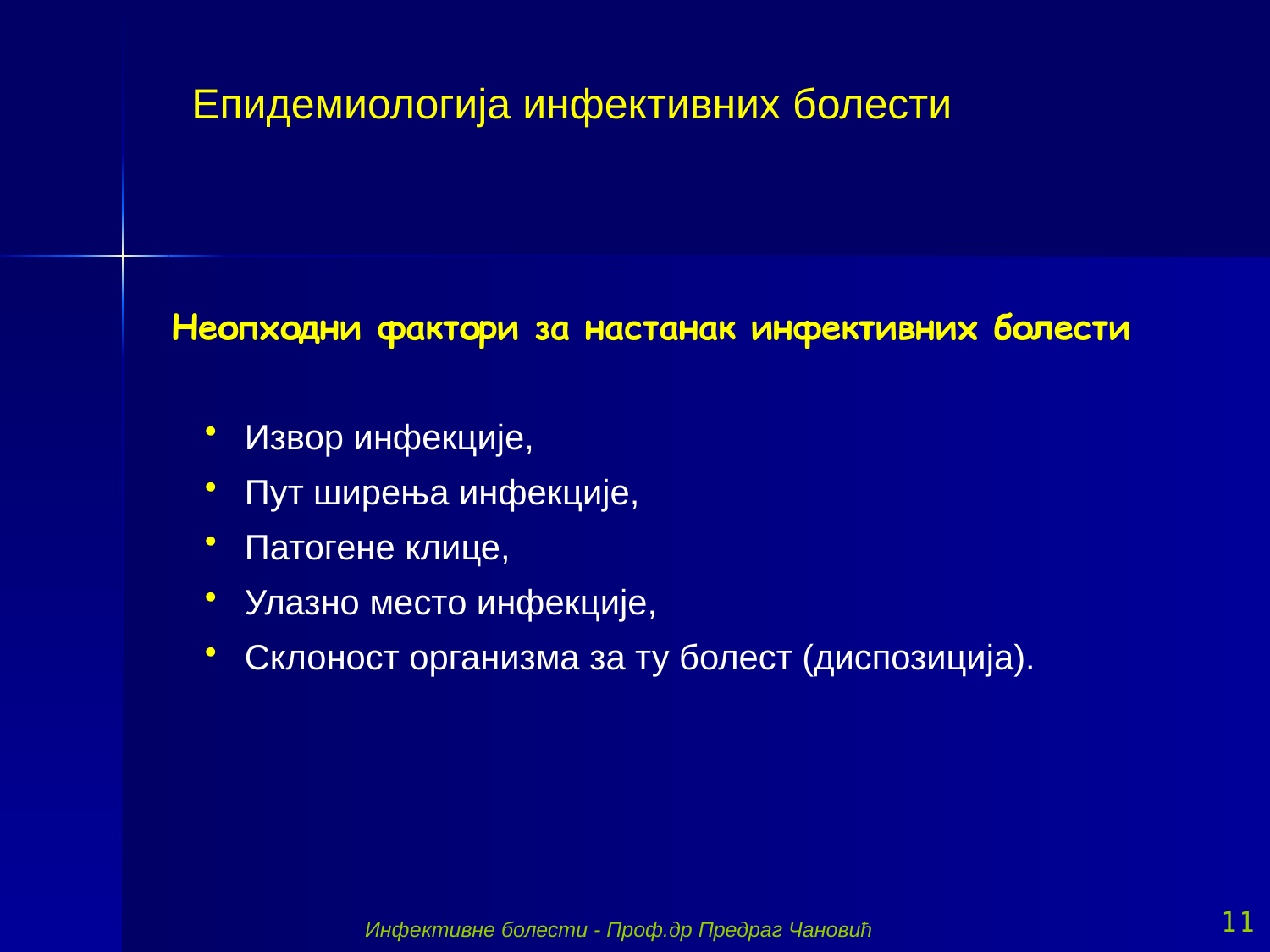

Епидемиологија инфективних болести
Неопходни фактори за настанак инфективних болести

 Извор инфекције,
 Пут ширења инфекције,
 Патогене клице,
 Улазно место инфекције,
 Склоност организма за ту болест (диспозиција).
11
Инфективне болести - Проф.др Предраг Чановић